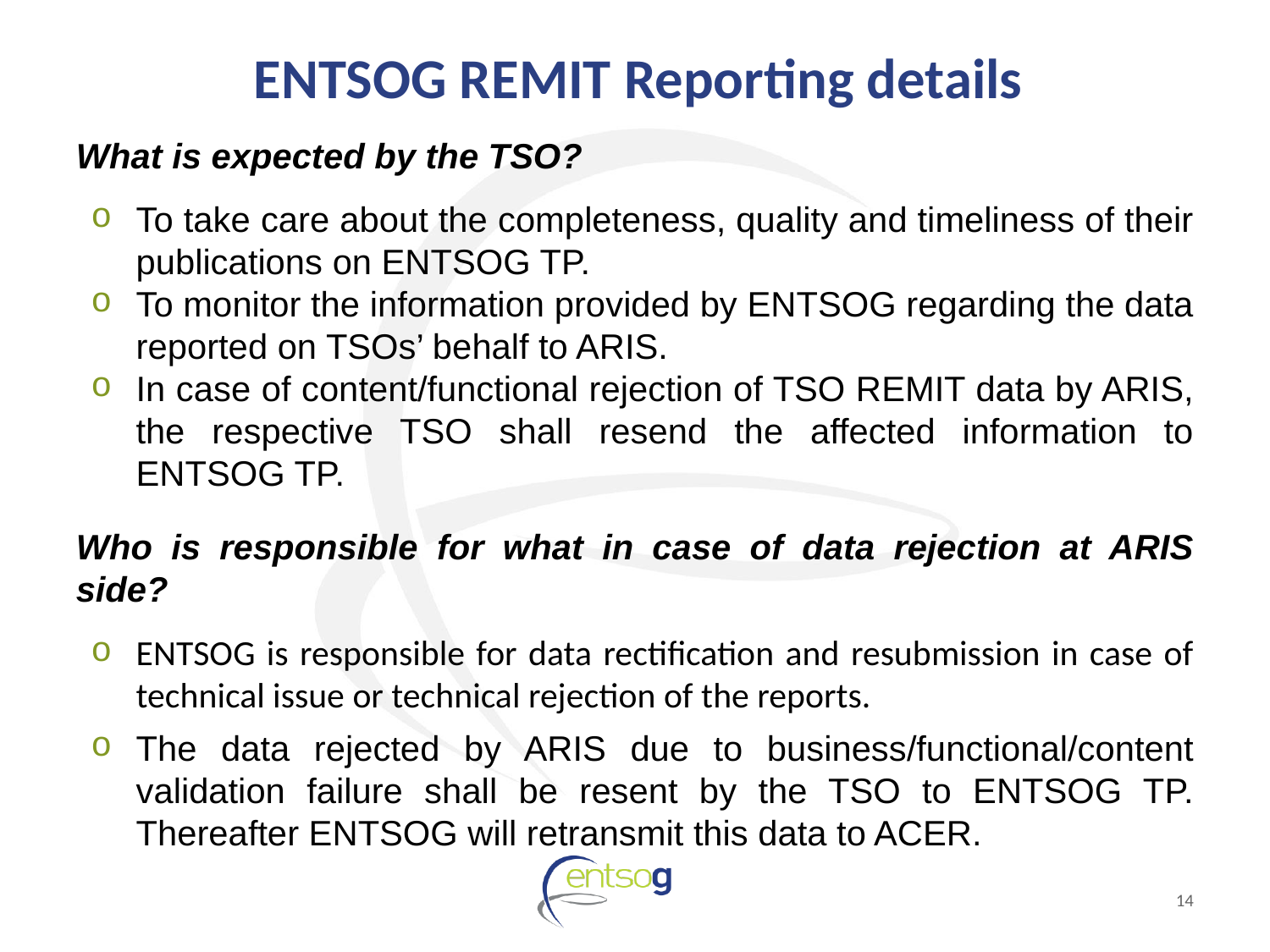

# ENTSOG REMIT Reporting details
What is expected by the TSO?

To take care about the completeness, quality and timeliness of their publications on ENTSOG TP.
To monitor the information provided by ENTSOG regarding the data reported on TSOs’ behalf to ARIS.
In case of content/functional rejection of TSO REMIT data by ARIS, the respective TSO shall resend the affected information to ENTSOG TP.

Who is responsible for what in case of data rejection at ARIS side?

ENTSOG is responsible for data rectification and resubmission in case of technical issue or technical rejection of the reports.

The data rejected by ARIS due to business/functional/content validation failure shall be resent by the TSO to ENTSOG TP. Thereafter ENTSOG will retransmit this data to ACER.

14